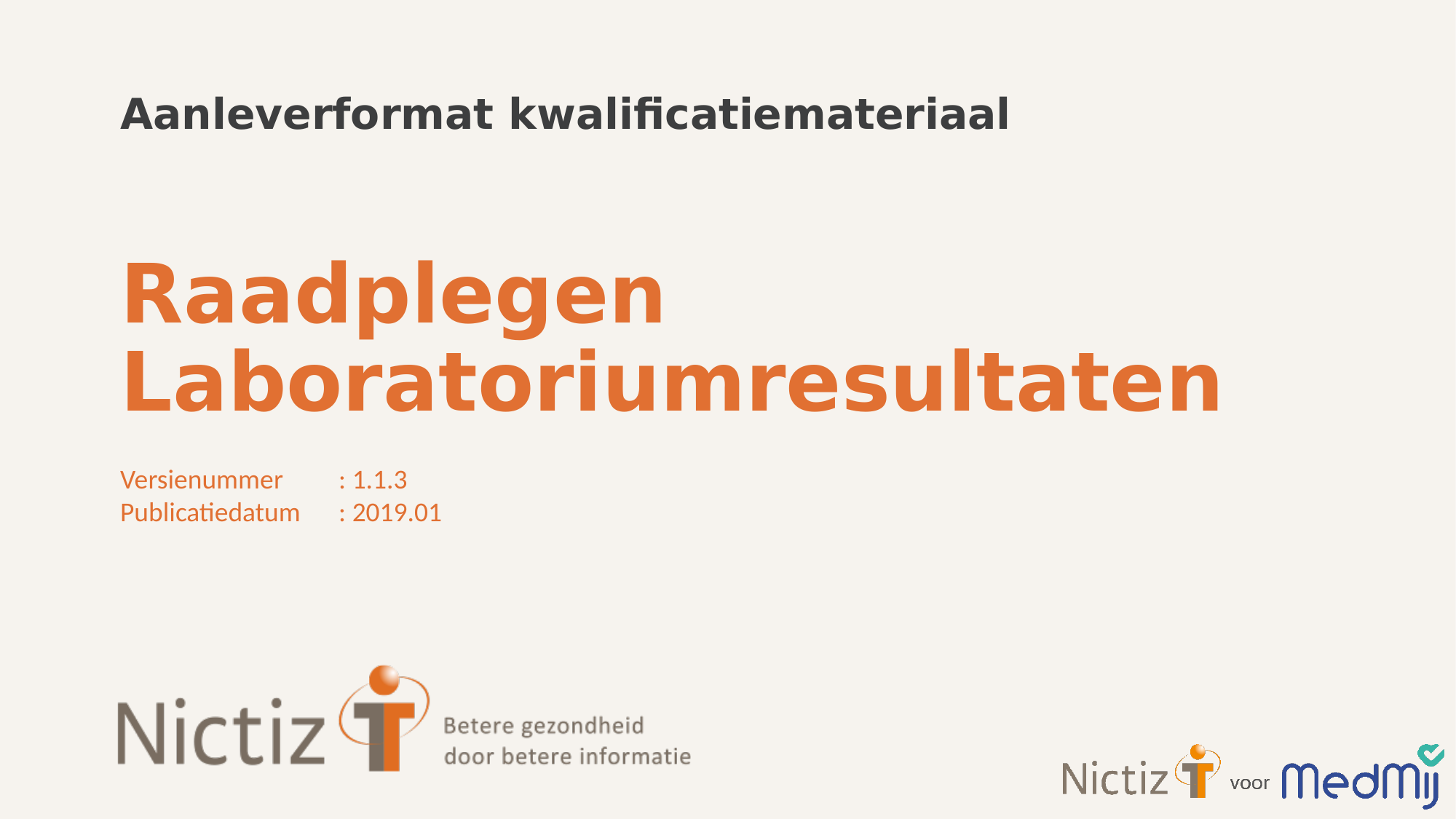

Aanleverformat kwalificatiemateriaal
# Raadplegen Laboratoriumresultaten
Versienummer 	: 1.1.3
Publicatiedatum	: 2019.01